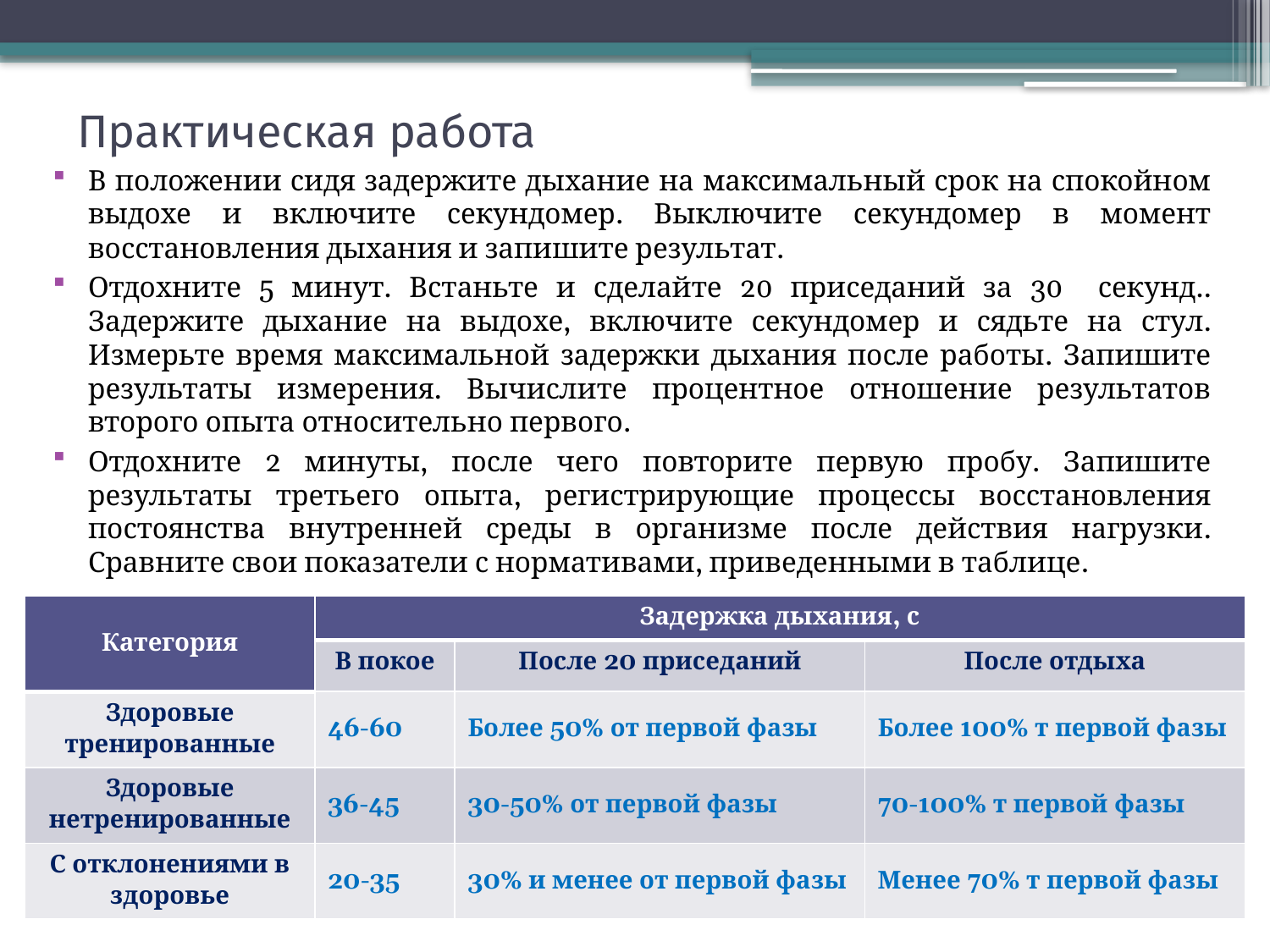

# Практическая работа
В положении сидя задержите дыхание на максимальный срок на спокойном выдохе и включите секундомер. Выключите секундомер в момент восстановления дыхания и запишите результат.
Отдохните 5 минут. Встаньте и сделайте 20 приседаний за 30  секунд.. Задержите дыхание на выдохе, включите секундомер и сядьте на стул. Измерьте время максимальной задержки дыхания после работы. Запишите результаты измерения. Вычислите процентное отношение результатов второго опыта относительно первого.
Отдохните 2 минуты, после чего повторите первую пробу. Запишите результаты третьего опыта, регистрирующие процессы восстановления постоянства внутренней среды в организме после действия нагрузки. Сравните свои показатели с нормативами, приведенными в таблице.

| Категория | Задержка дыхания, с |  |  |
| --- | --- | --- | --- |
|  | В покое | После 20 приседаний | После отдыха |
| Здоровые тренированные | 46-60 | Более 50% от первой фазы | Более 100% т первой фазы |
| Здоровые нетренированные | 36-45 | 30-50% от первой фазы | 70-100% т первой фазы |
| С отклонениями в здоровье | 20-35 | 30% и менее от первой фазы | Менее 70% т первой фазы |